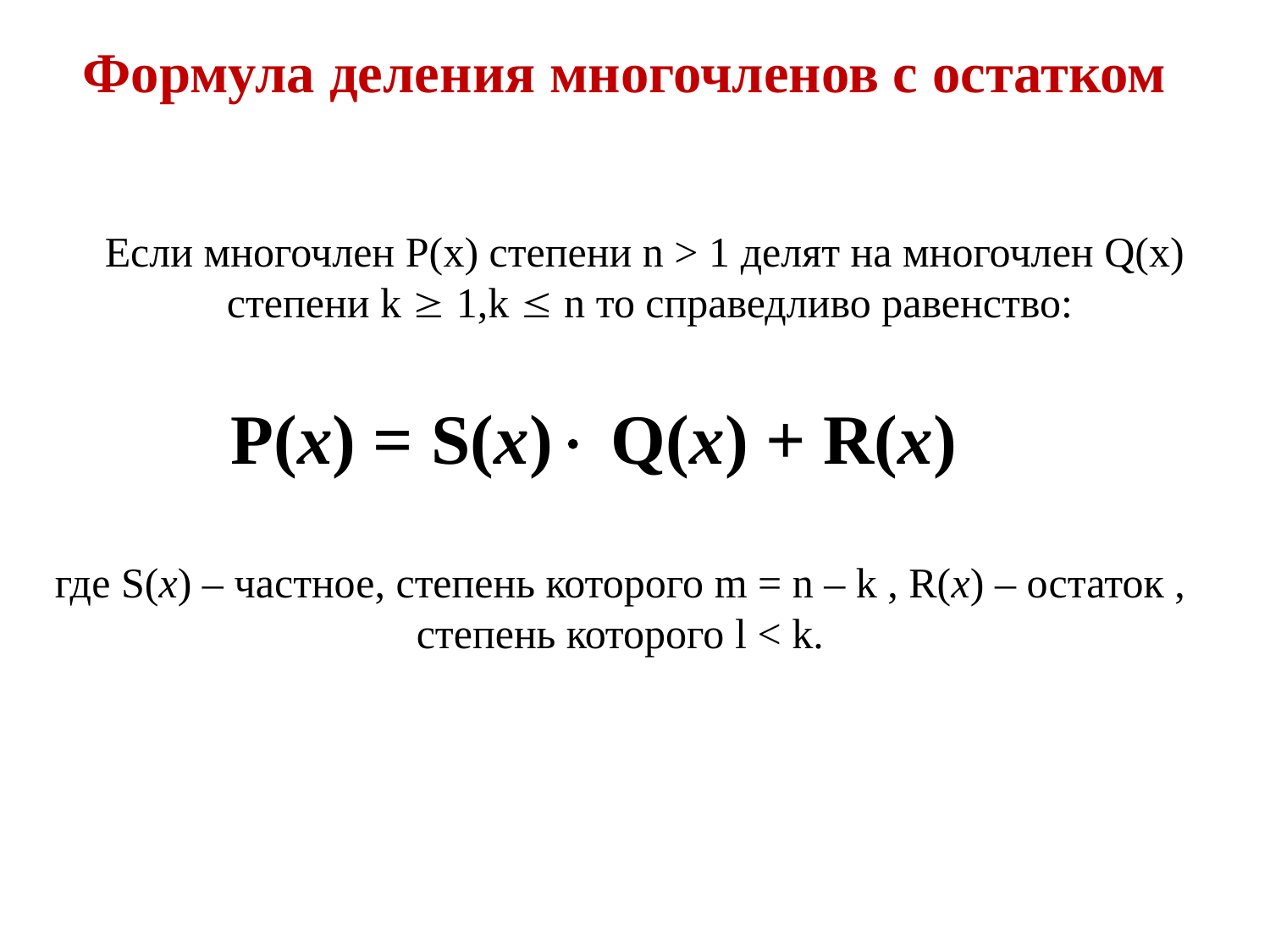

Формула деления многочленов с остатком
Если многочлен P(x) степени n > 1 делят на многочлен Q(x)  степени k ≥ 1,k ≤ n то справедливо равенство:
P(x) = S(x)⋅ Q(x) + R(x)
где S(x) – частное, степень которого m = n – k , R(x) – остаток , степень которого l < k.